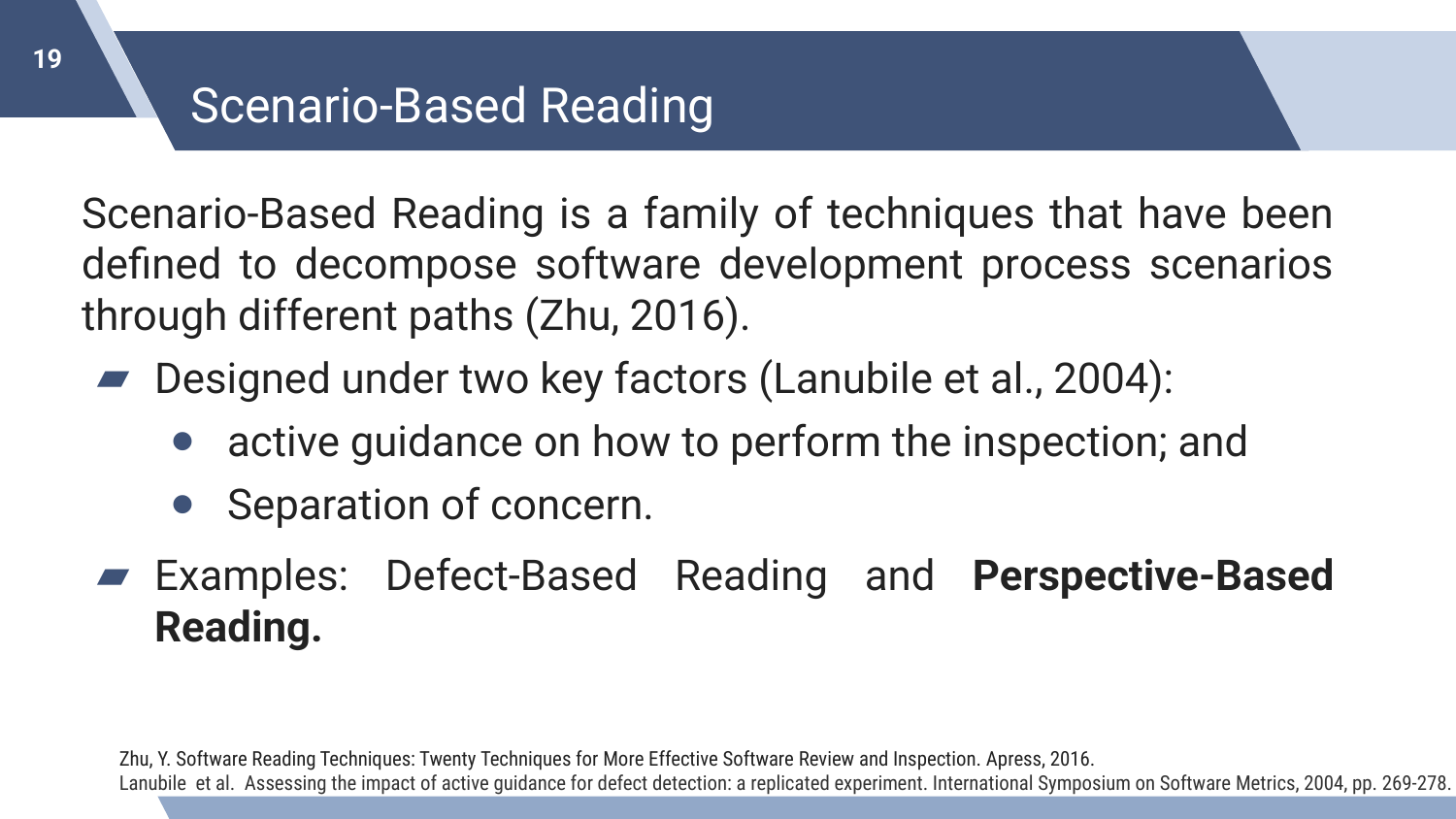

19
# Scenario-Based Reading
Scenario-Based Reading is a family of techniques that have been defined to decompose software development process scenarios through different paths (Zhu, 2016).
Designed under two key factors (Lanubile et al., 2004):
active guidance on how to perform the inspection; and
Separation of concern.
Examples: Defect-Based Reading and Perspective-Based Reading.

Zhu, Y. Software Reading Techniques: Twenty Techniques for More Effective Software Review and Inspection. Apress, 2016.
Lanubile  et al.  Assessing the impact of active guidance for defect detection: a replicated experiment. International Symposium on Software Metrics, 2004, pp. 269-278.